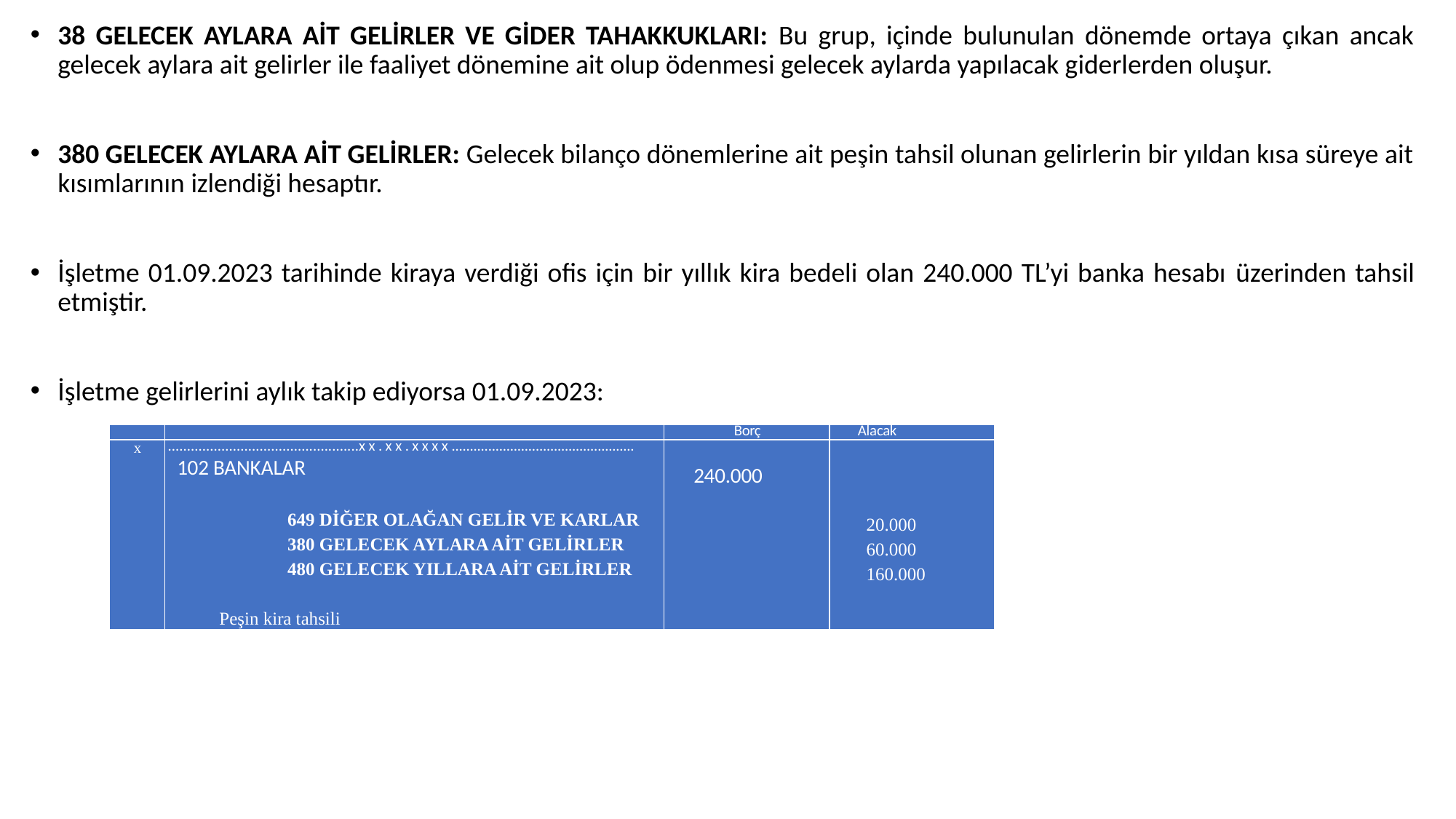

38 GELECEK AYLARA AİT GELİRLER VE GİDER TAHAKKUKLARI: Bu grup, içinde bulunulan dönemde ortaya çıkan ancak gelecek aylara ait gelirler ile faaliyet dönemine ait olup ödenmesi gelecek aylarda yapılacak giderlerden oluşur.

380 GELECEK AYLARA AİT GELİRLER: Gelecek bilanço dönemlerine ait peşin tahsil olunan gelirlerin bir yıldan kısa süreye ait kısımlarının izlendiği hesaptır.

İşletme 01.09.2023 tarihinde kiraya verdiği ofis için bir yıllık kira bedeli olan 240.000 TL’yi banka hesabı üzerinden tahsil etmiştir.

İşletme gelirlerini aylık takip ediyorsa 01.09.2023:

|  |  | Borç | Alacak |
| --- | --- | --- | --- |
| x | ..................................................xx.xx.xxxx.................................................. 102 BANKALAR 649 DİĞER OLAĞAN GELİR VE KARLAR 380 GELECEK AYLARA AİT GELİRLER 480 GELECEK YILLARA AİT GELİRLER Peşin kira tahsili | 240.000 | 20.000 60.000 160.000 |